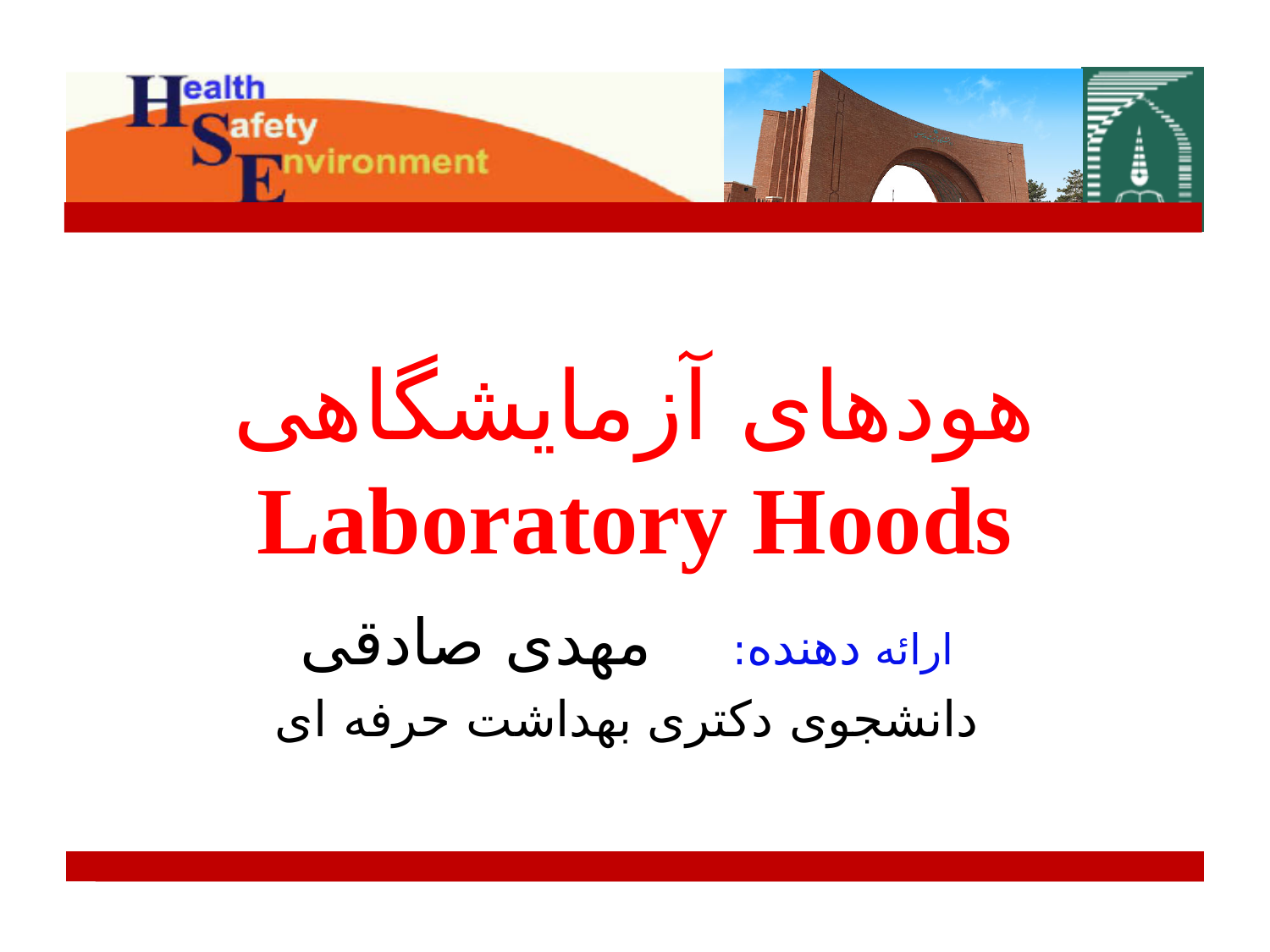

# هودهای آزمایشگاهی Laboratory Hoods
ارائه دهنده:      مهدی صادقی
دانشجوی دکتری بهداشت حرفه ای